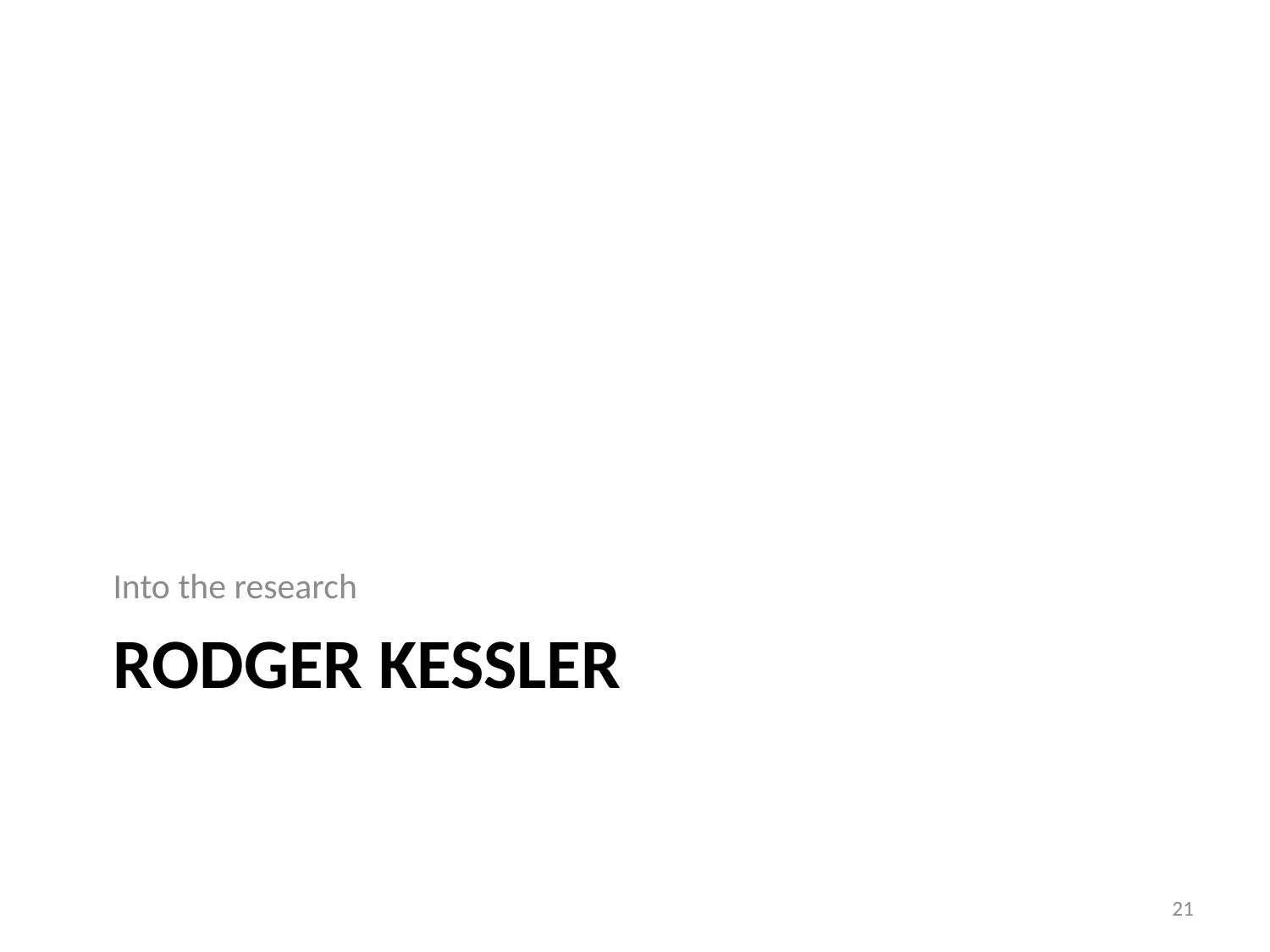

Into the research
# Rodger Kessler
21